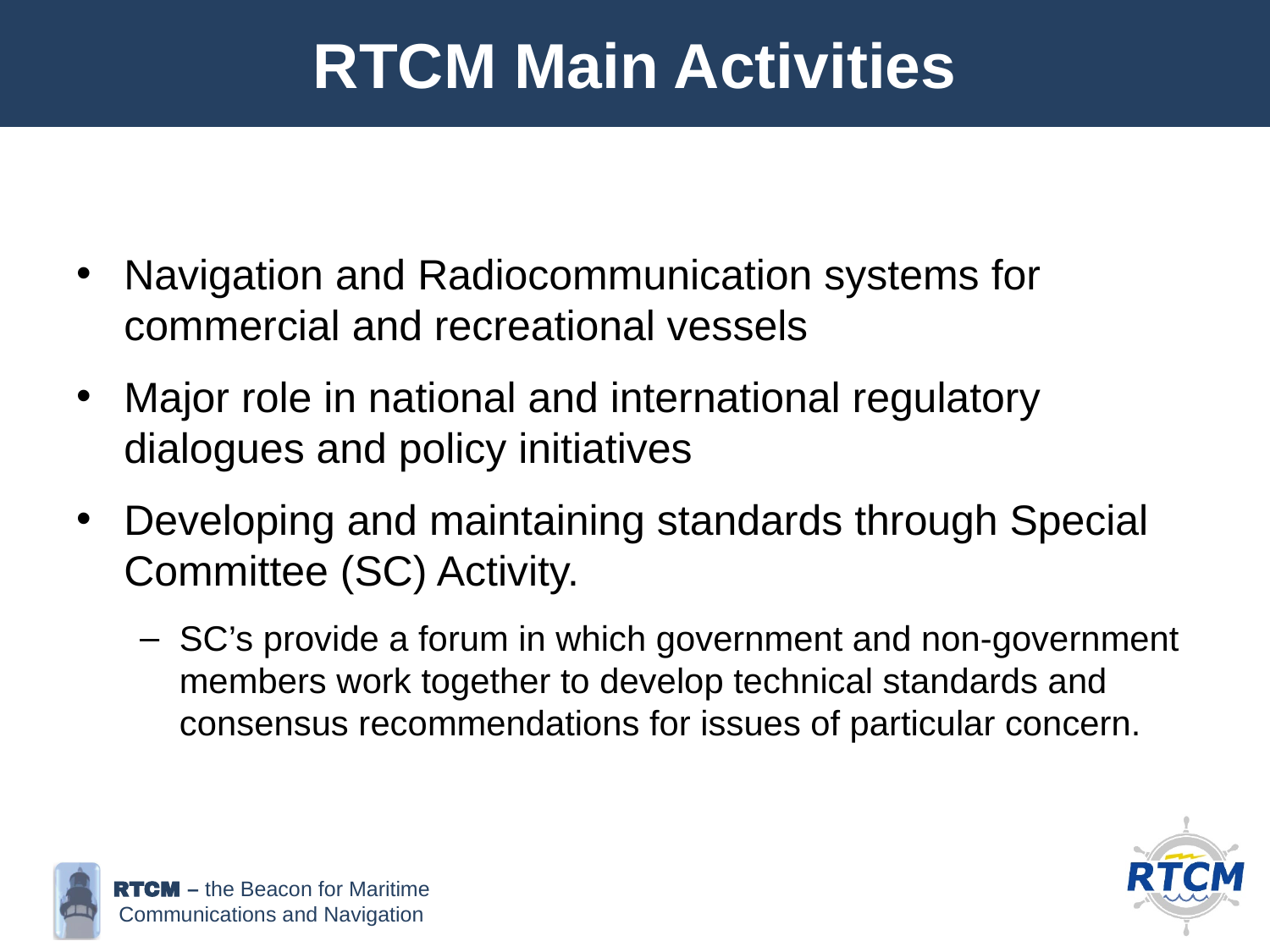

RTCM Main Activities

Navigation and Radiocommunication systems for commercial and recreational vessels
Major role in national and international regulatory dialogues and policy initiatives
Developing and maintaining standards through Special Committee (SC) Activity.
SC’s provide a forum in which government and non-government members work together to develop technical standards and consensus recommendations for issues of particular concern.